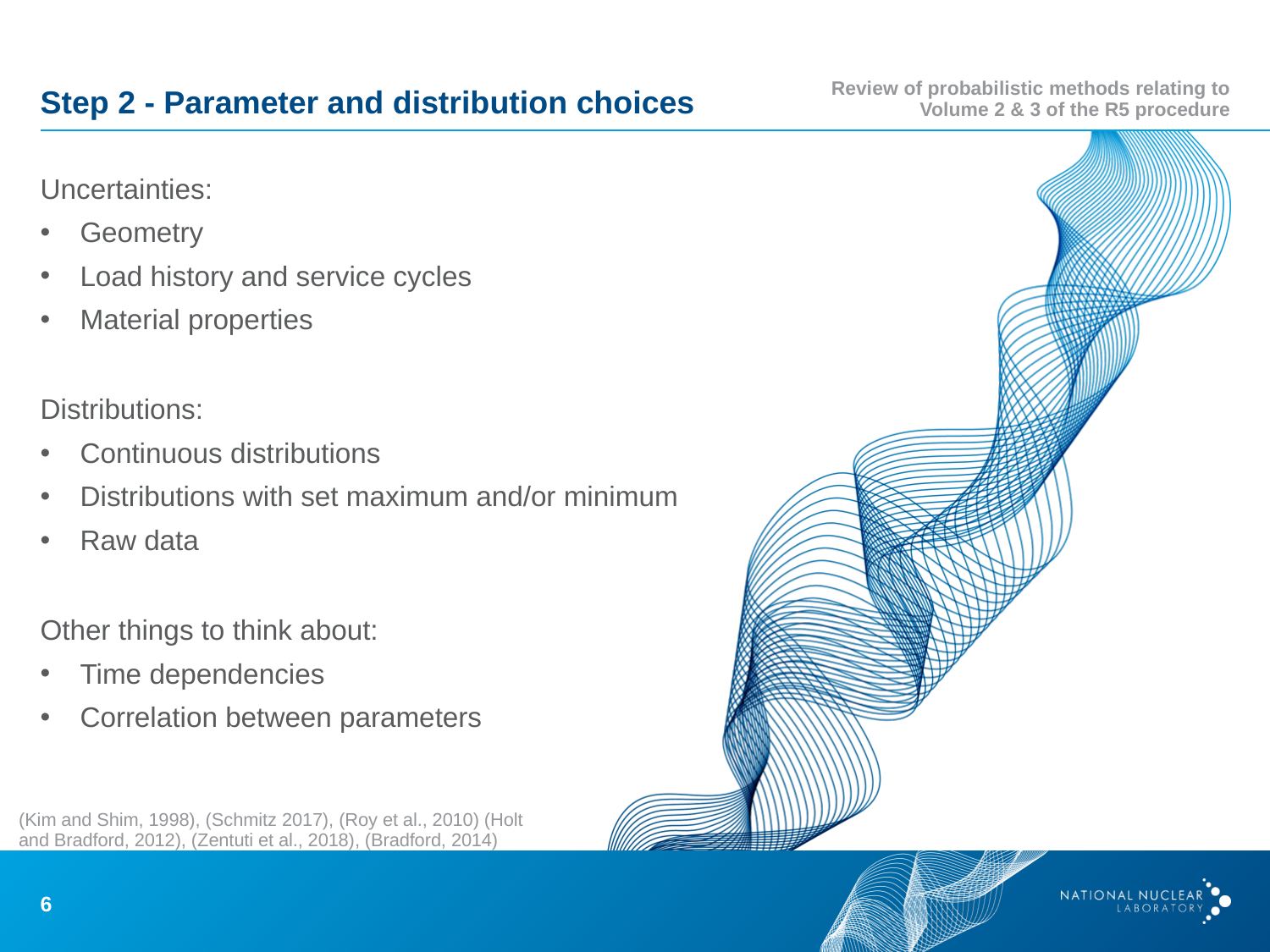

Step 2 - Parameter and distribution choices
Review of probabilistic methods relating to Volume 2 & 3 of the R5 procedure
Uncertainties:
Geometry
Load history and service cycles
Material properties
Distributions:
Continuous distributions
Distributions with set maximum and/or minimum
Raw data
Other things to think about:
Time dependencies
Correlation between parameters
(Kim and Shim, 1998), (Schmitz 2017), (Roy et al., 2010) (Holt and Bradford, 2012), (Zentuti et al., 2018), (Bradford, 2014)
6